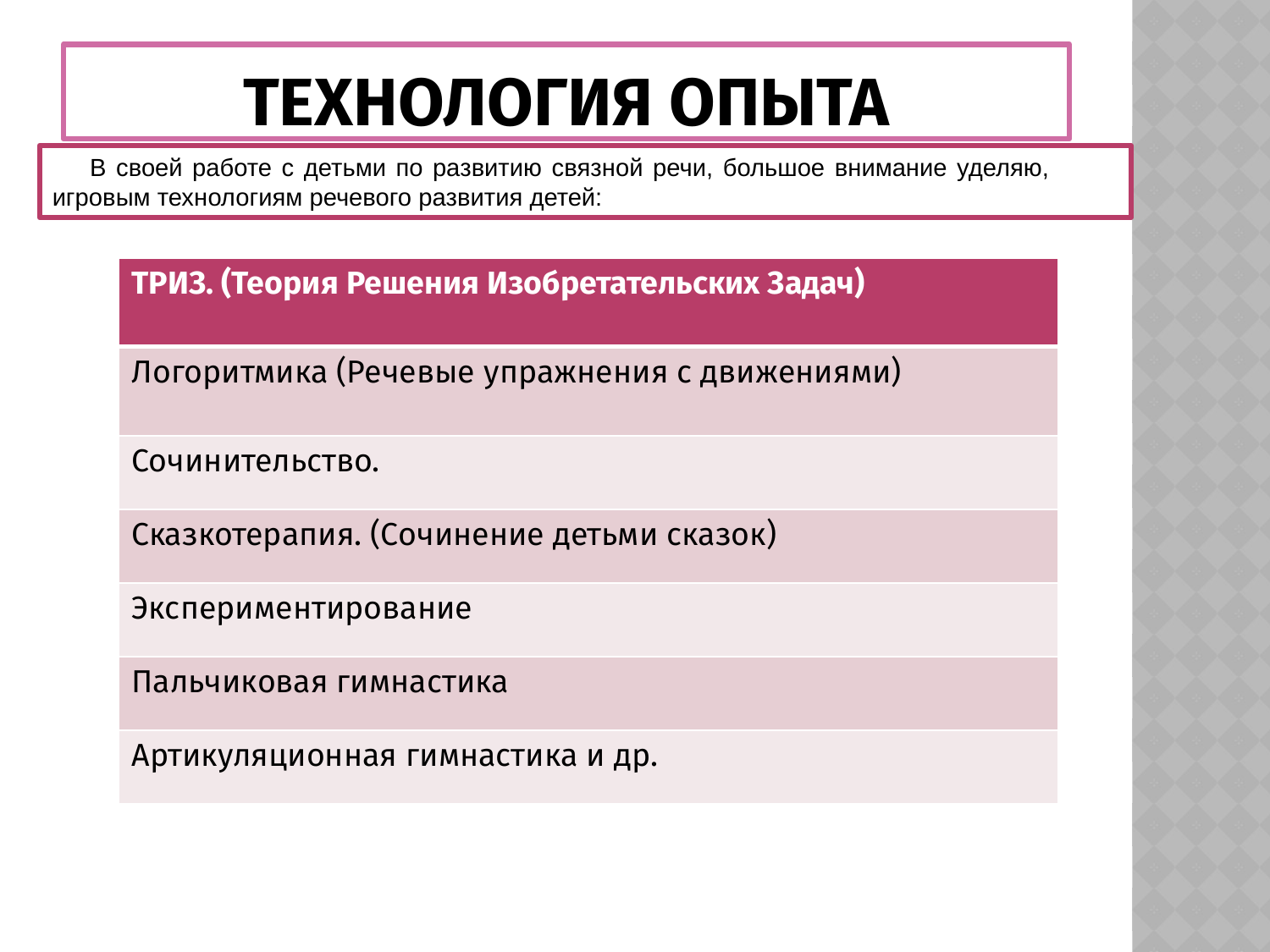

# Технология опыта
В своей работе с детьми по развитию связной речи, большое внимание уделяю,        игровым технологиям речевого развития детей:
| ТРИЗ. (Теория Решения Изобретательских Задач) |
| --- |
| Логоритмика (Речевые упражнения с движениями) |
| Сочинительство. |
| Сказкотерапия. (Сочинение детьми сказок) |
| Экспериментирование |
| Пальчиковая гимнастика |
| Артикуляционная гимнастика и др. |